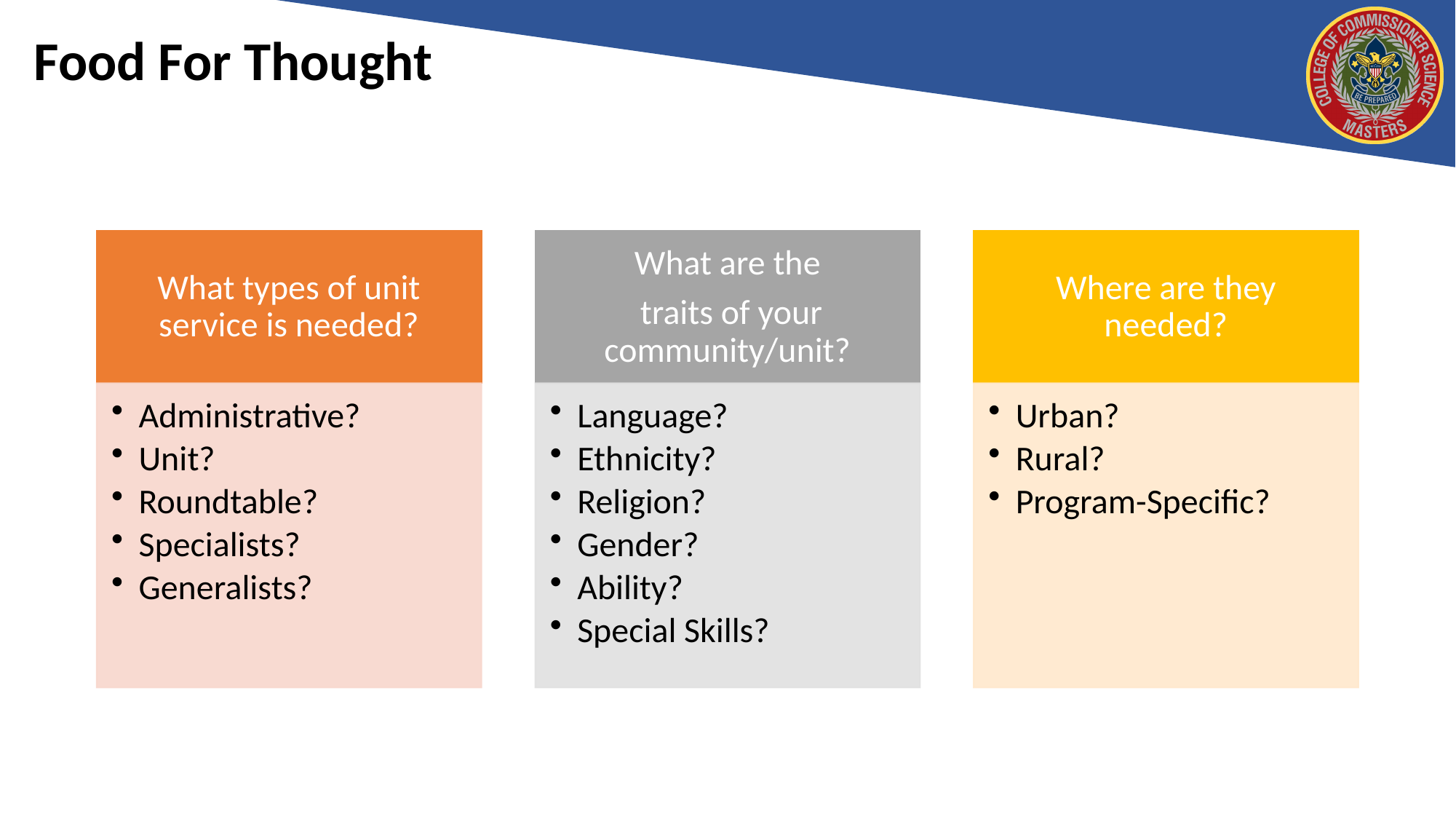

# Food For Thought
What types of unit service is needed?
Administrative?
Unit?
Roundtable?
Specialists?
Generalists?
What are the
 traits of your community/unit?
Language?
Ethnicity?
Religion?
Gender?
Ability?
Special Skills?
Where are they needed?
Urban?
Rural?
Program-Specific?